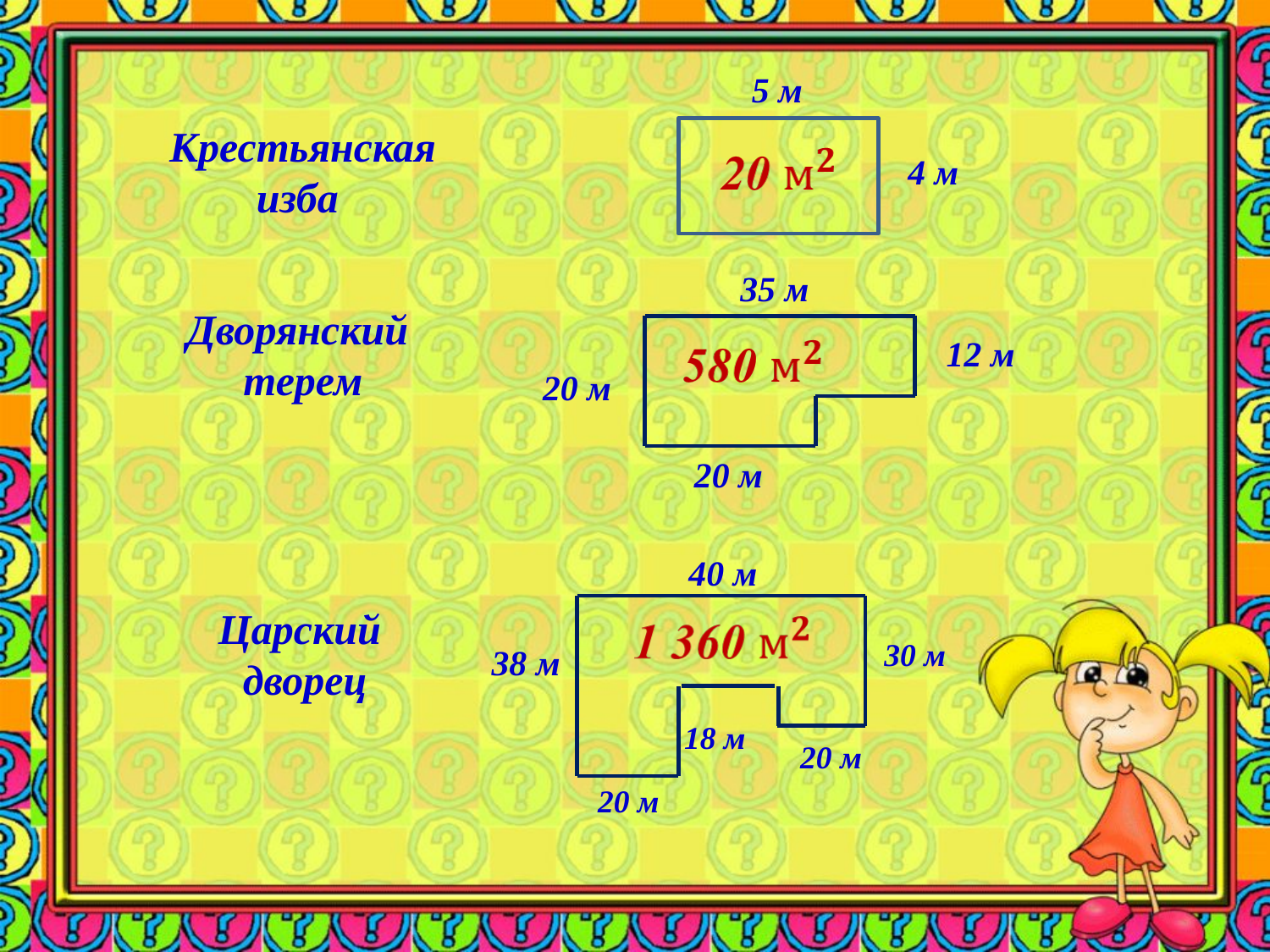

5 м
 Крестьянская
изба

4 м
35 м
Дворянский
 терем
12 м

20 м
20 м
40 м
Царский
 дворец

30 м
38 м
18 м
20 м
20 м